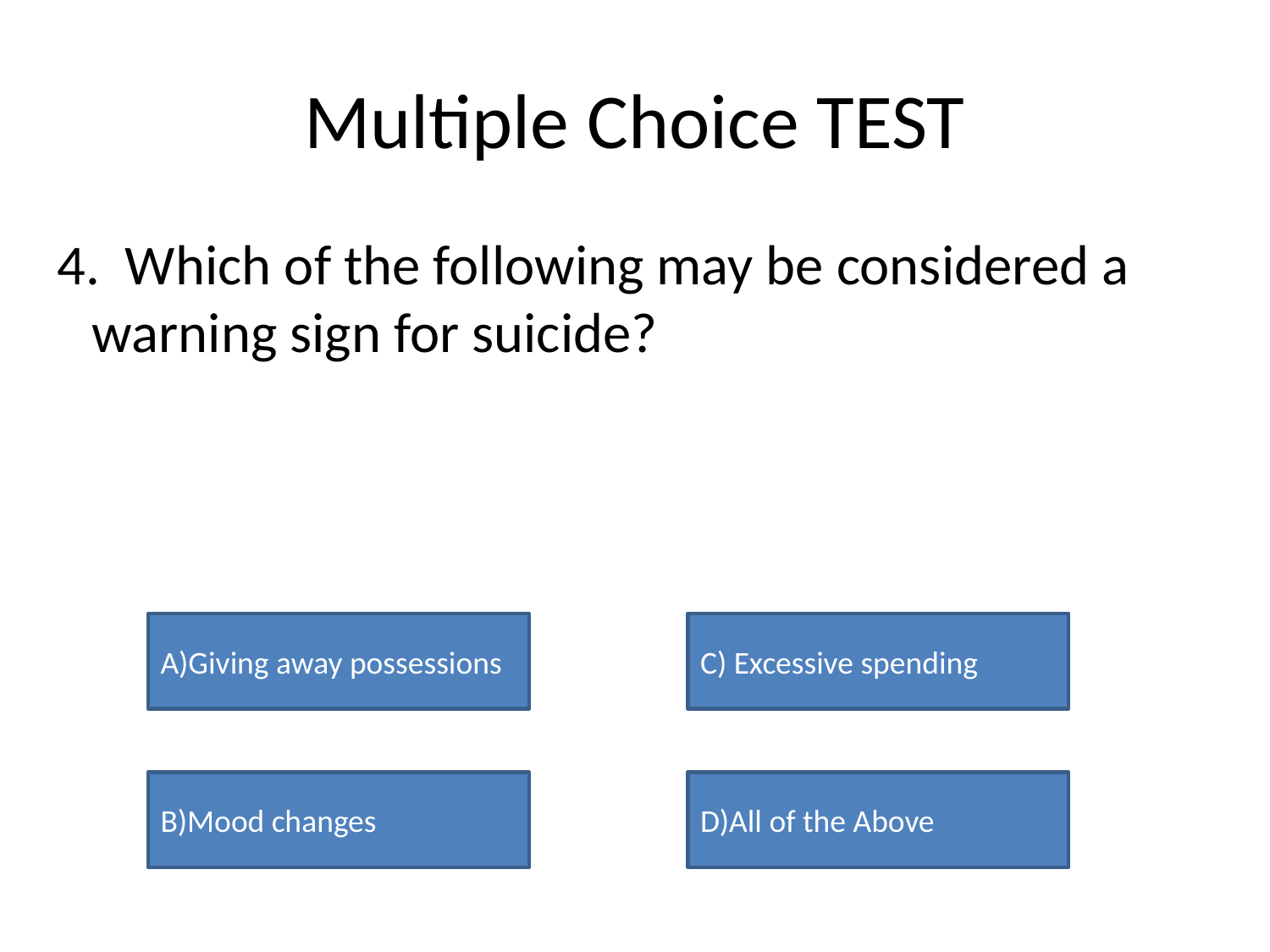

# Multiple Choice TEST
 4.  Which of the following may be considered a warning sign for suicide?

A)Giving away possessions
C) Excessive spending
B)Mood changes
D)All of the Above